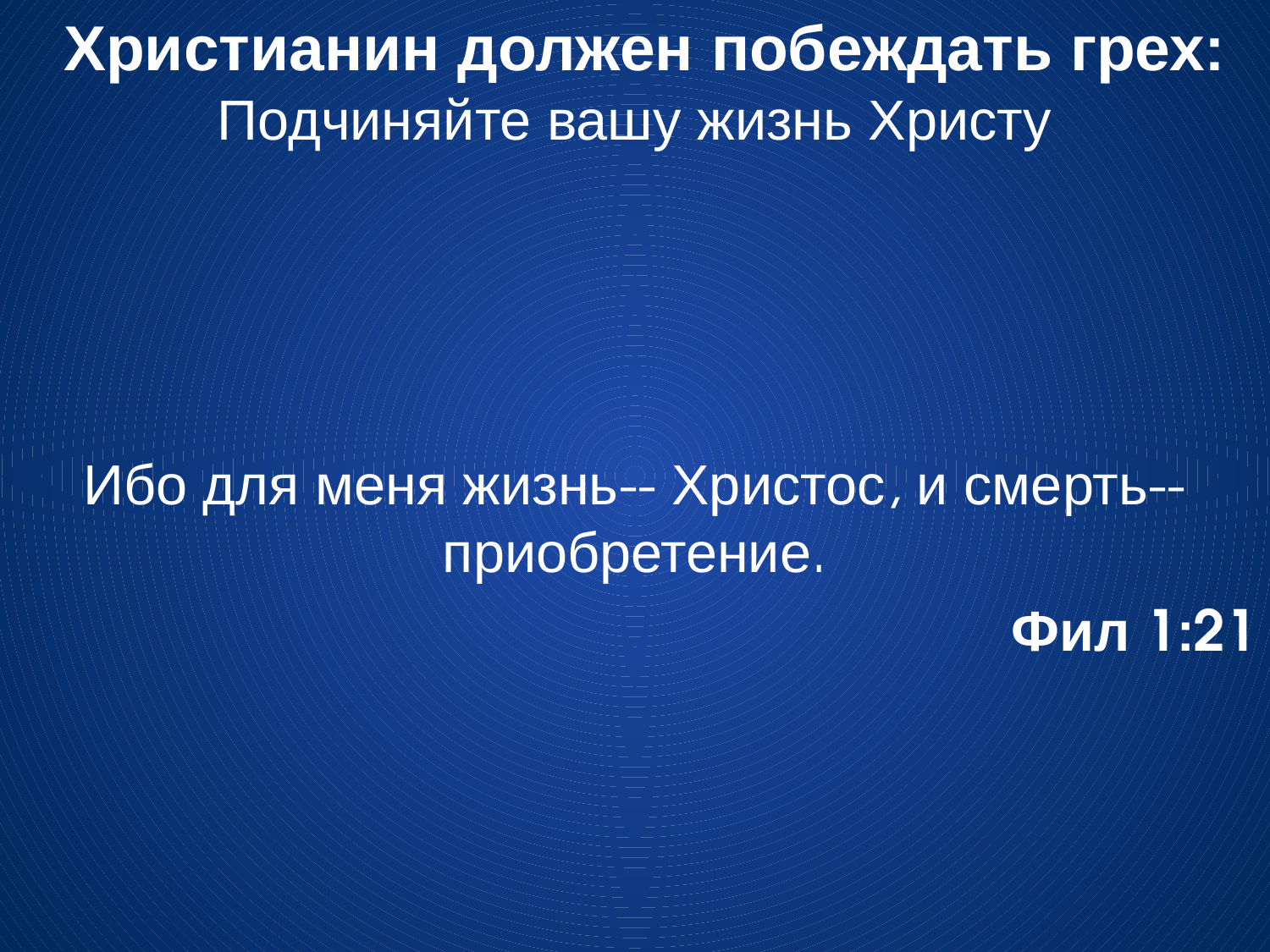

# Христианин должен побеждать грех: Подчиняйте вашу жизнь Христу
Ибо для меня жизнь-- Христос, и смерть-- приобретение.
Фил 1:21